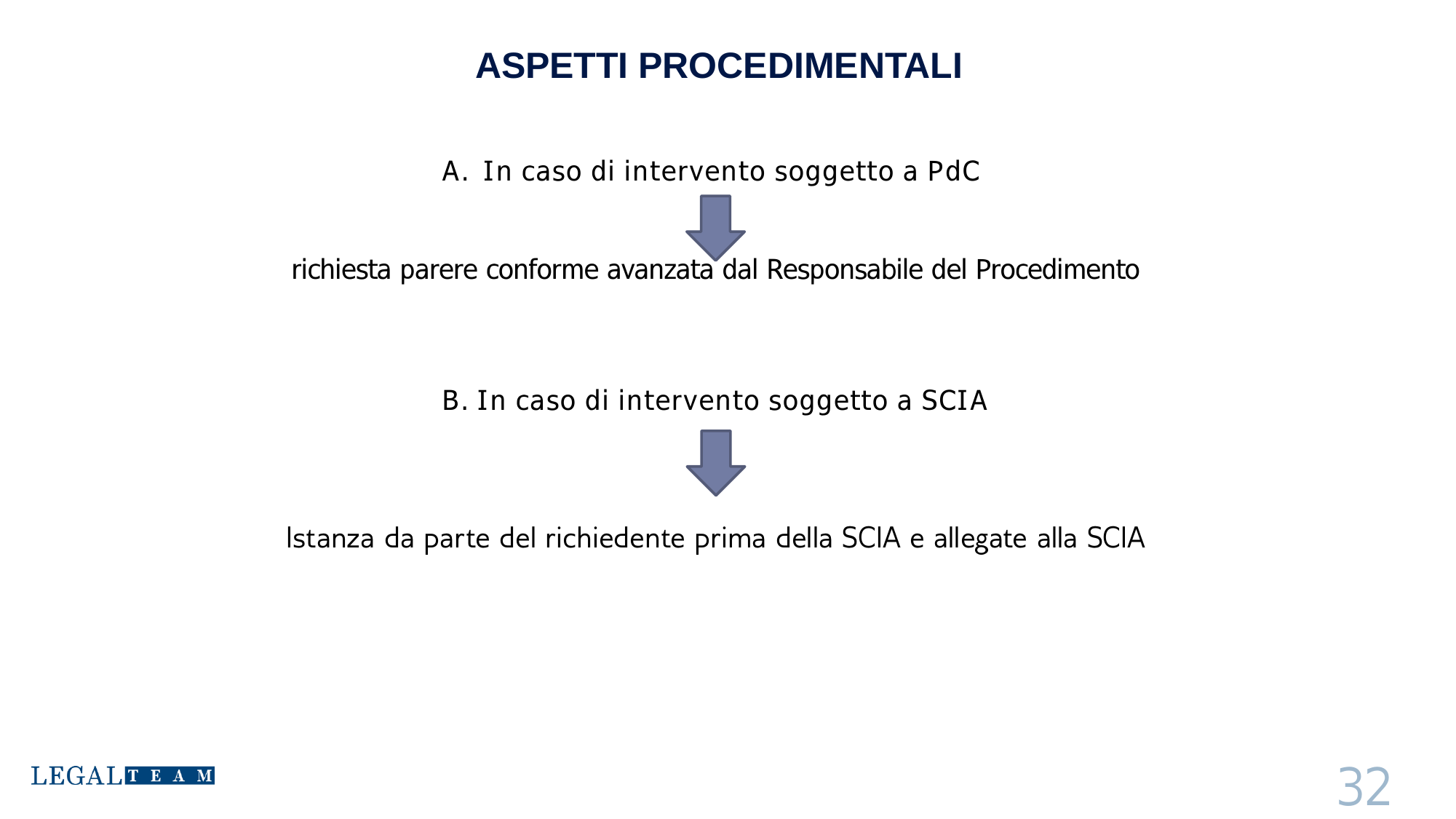

# ASPETTI PROCEDIMENTALI

In caso di intervento soggetto a PdC

richiesta parere conforme avanzata dal Responsabile del Procedimento

B. In caso di intervento soggetto a SCIA

Istanza da parte del richiedente prima della SCIA e allegate alla SCIA

32